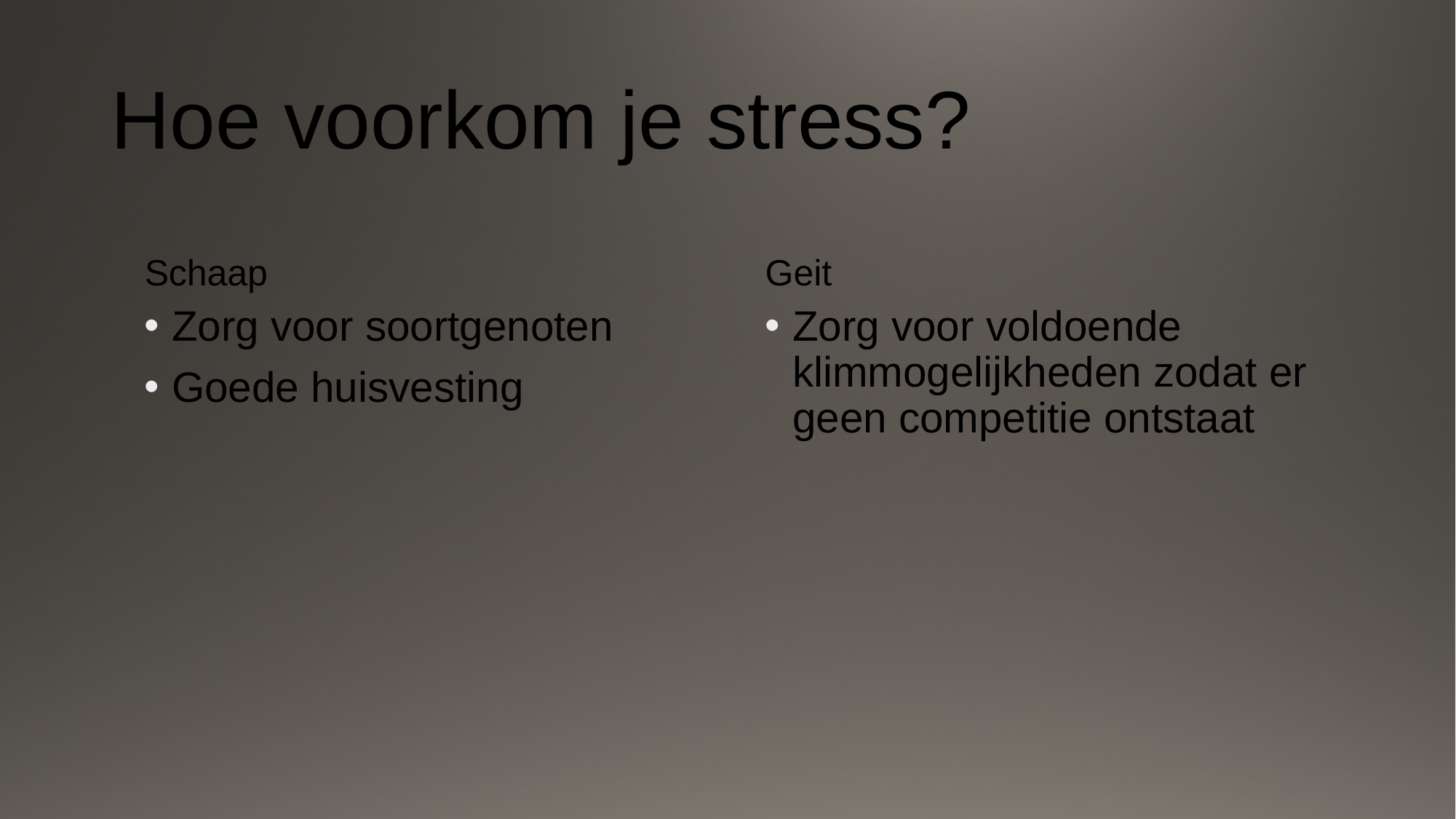

# Hoe voorkom je stress?
Schaap
Geit
Zorg voor soortgenoten
Goede huisvesting
Zorg voor voldoende klimmogelijkheden zodat er geen competitie ontstaat